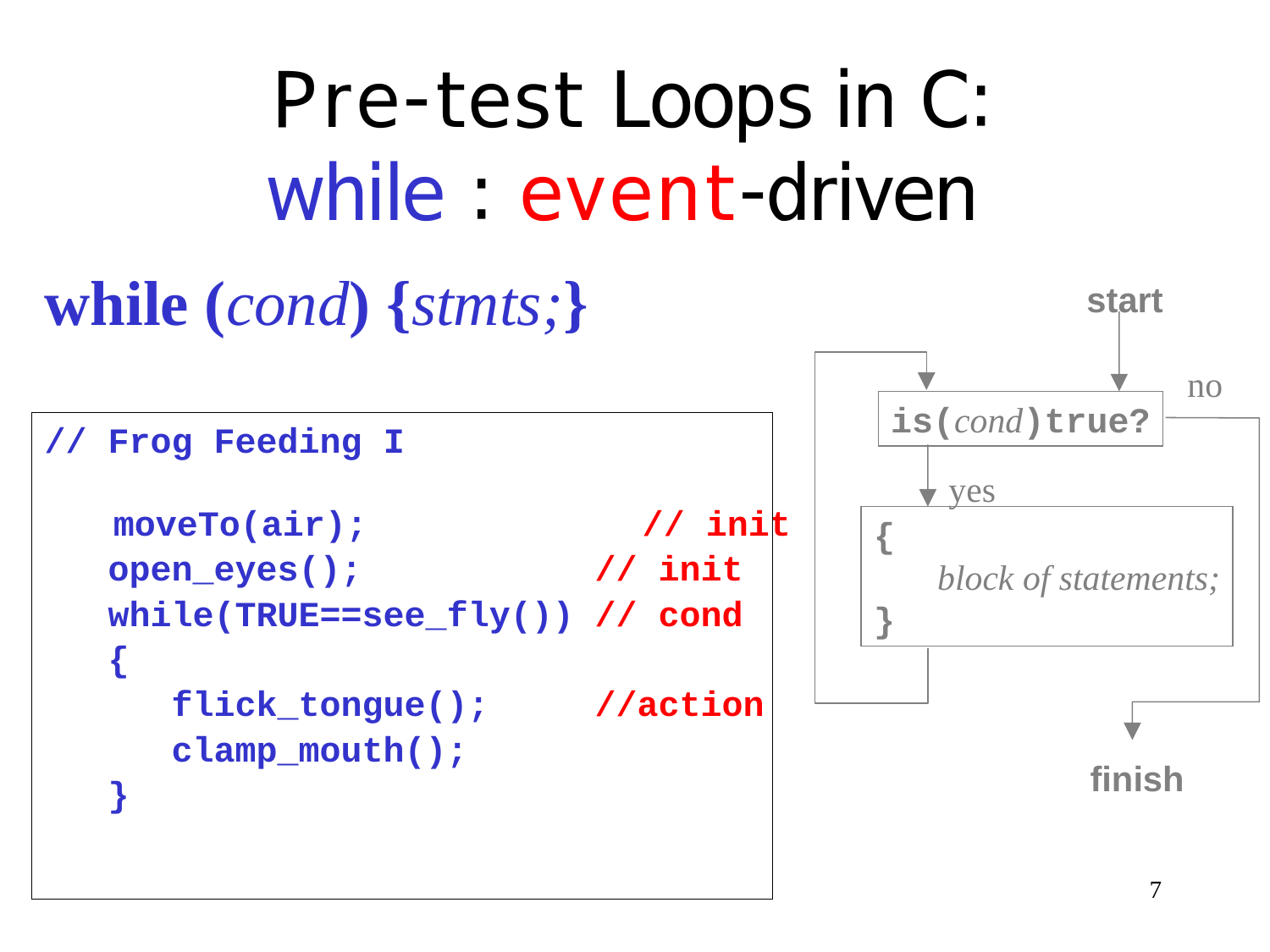

# Pre-test Loops in C: while : event-driven
while (cond) {stmts;}
// Frog Feeding I
 moveTo(air);	        // init
   open_eyes();           // init
   while(TRUE==see_fly()) // cond
   {
      flick_tongue();     //action
      clamp_mouth();
   }
start

no
is(cond)true?

yes
{
   block of statements;
}
finish

7